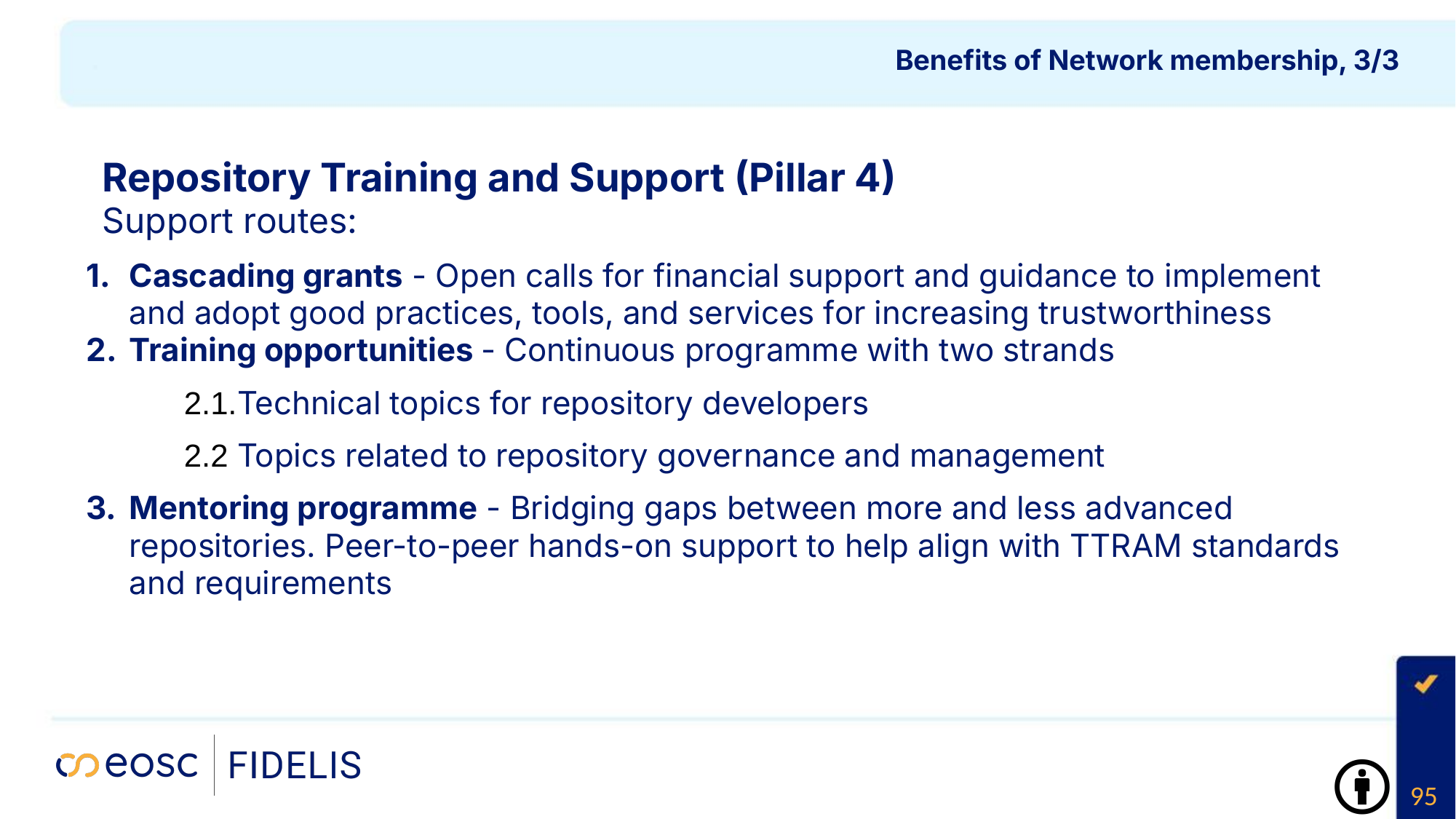

# Benefits of Network membership, 3/3
Repository Training and Support (Pillar 4)
Support routes:
Cascading grants - Open calls for financial support and guidance to implement and adopt good practices, tools, and services for increasing trustworthiness
Training opportunities - Continuous programme with two strands
2.1.Technical topics for repository developers
2.2 Topics related to repository governance and management
Mentoring programme - Bridging gaps between more and less advanced repositories. Peer-to-peer hands-on support to help align with TTRAM standards and requirements